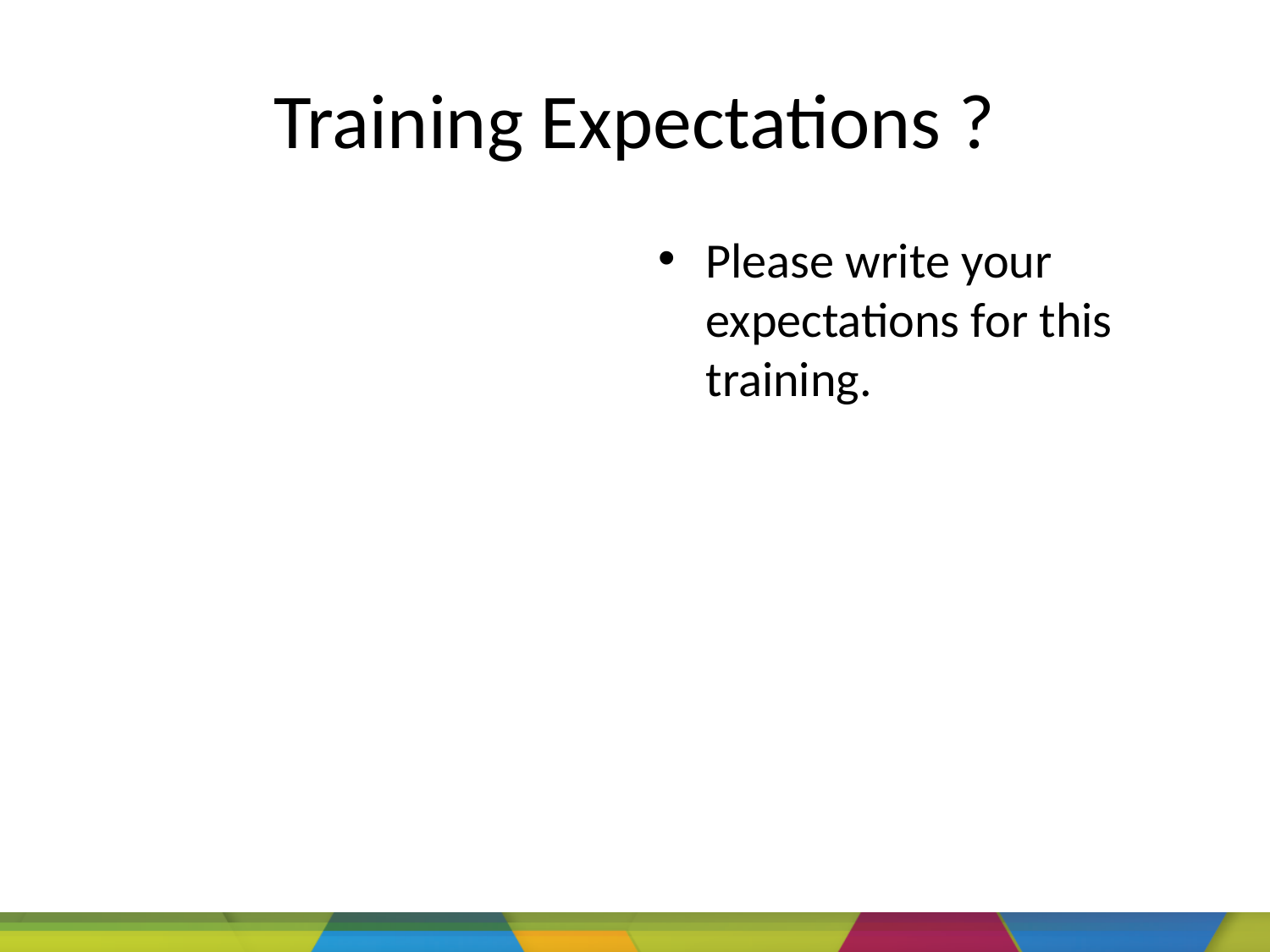

# Training Expectations ?

Please write your expectations for this training.